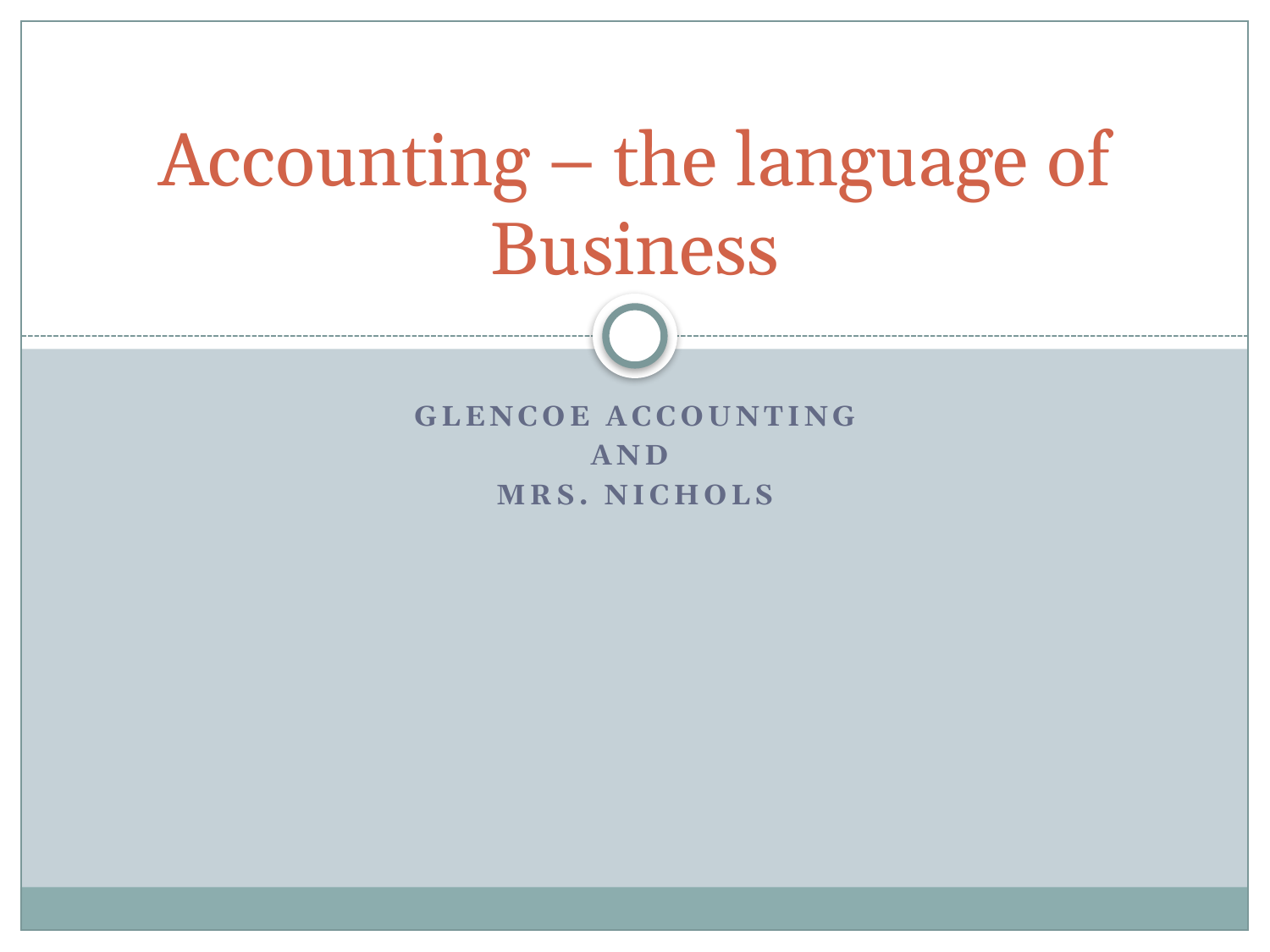

# Accounting – the language of Business
Glencoe Accounting
And
Mrs. Nichols